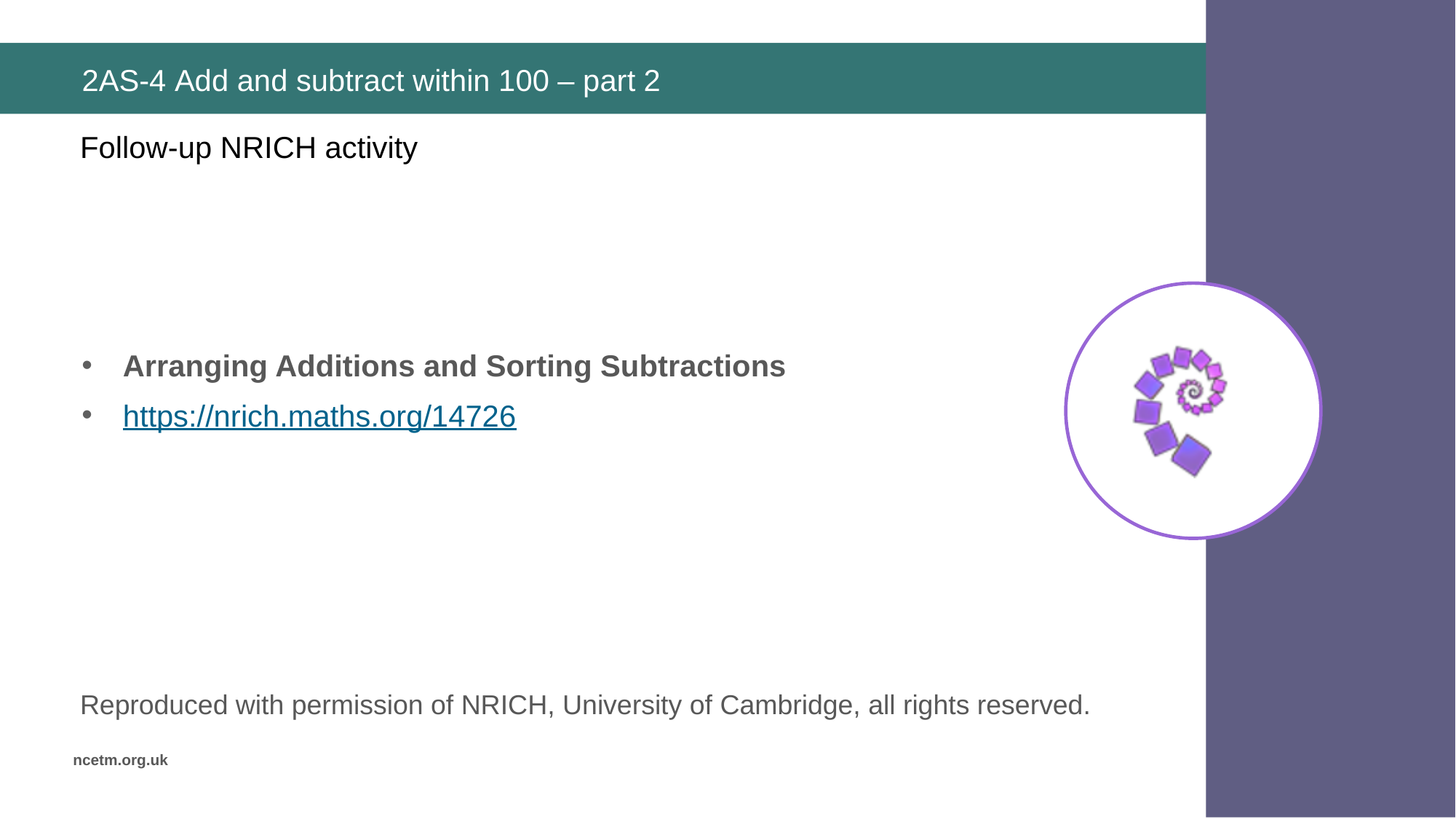

# 2AS-4 Add and subtract within 100 – part 2

Arranging Additions and Sorting Subtractions
https://nrich.maths.org/14726